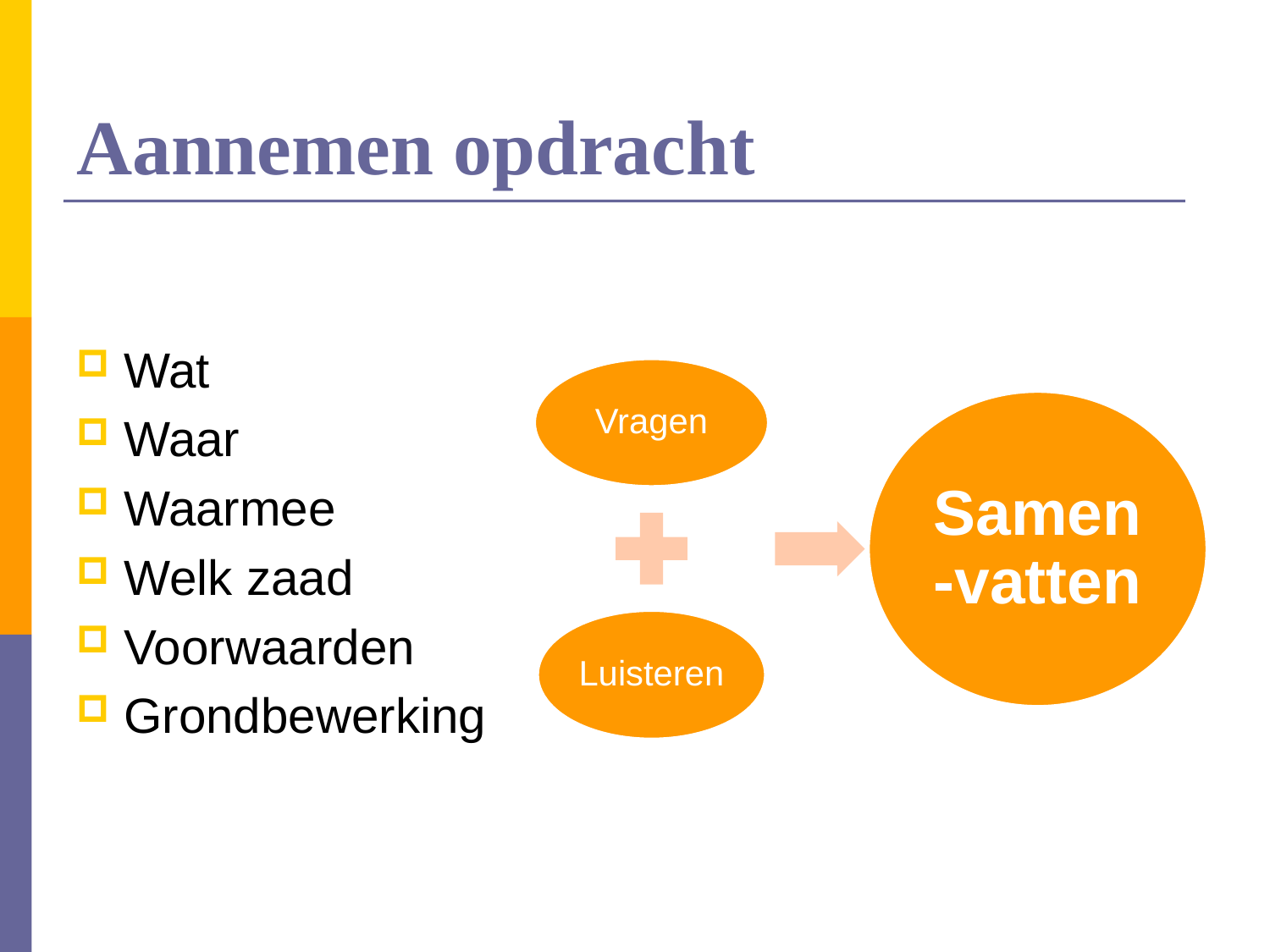

# Aannemen opdracht
Vragen

Luisteren

Samen-vatten
Wat
Waar
Waarmee
Welk zaad
Voorwaarden
Grondbewerking